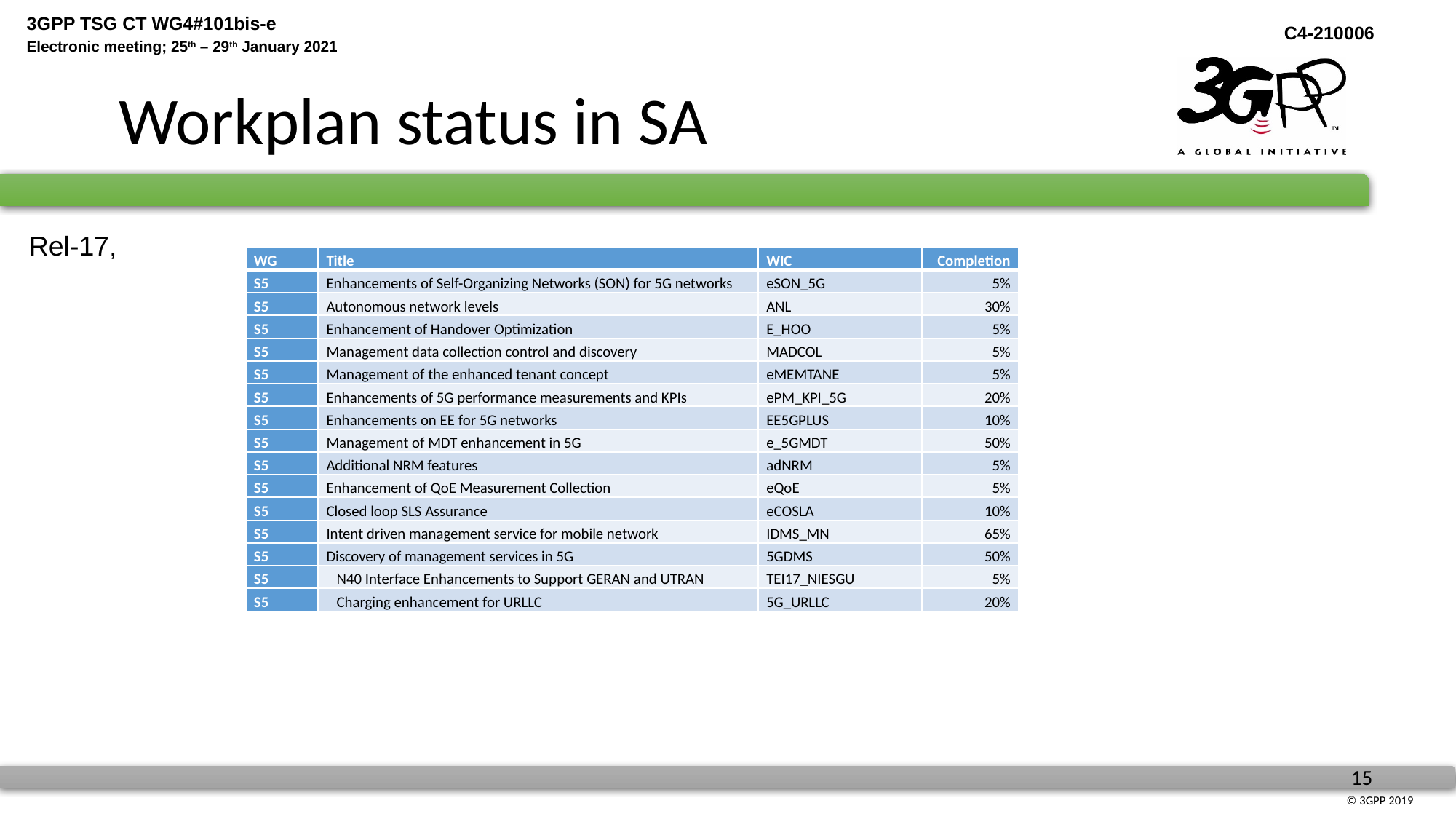

# Workplan status in SA
Rel-17,
| WG | Title | WIC | Completion |
| --- | --- | --- | --- |
| S5 | Enhancements of Self-Organizing Networks (SON) for 5G networks | eSON\_5G | 5% |
| S5 | Autonomous network levels | ANL | 30% |
| S5 | Enhancement of Handover Optimization | E\_HOO | 5% |
| S5 | Management data collection control and discovery | MADCOL | 5% |
| S5 | Management of the enhanced tenant concept | eMEMTANE | 5% |
| S5 | Enhancements of 5G performance measurements and KPIs | ePM\_KPI\_5G | 20% |
| S5 | Enhancements on EE for 5G networks | EE5GPLUS | 10% |
| S5 | Management of MDT enhancement in 5G | e\_5GMDT | 50% |
| S5 | Additional NRM features | adNRM | 5% |
| S5 | Enhancement of QoE Measurement Collection | eQoE | 5% |
| S5 | Closed loop SLS Assurance | eCOSLA | 10% |
| S5 | Intent driven management service for mobile network | IDMS\_MN | 65% |
| S5 | Discovery of management services in 5G | 5GDMS | 50% |
| S5 | N40 Interface Enhancements to Support GERAN and UTRAN | TEI17\_NIESGU | 5% |
| S5 | Charging enhancement for URLLC | 5G\_URLLC | 20% |